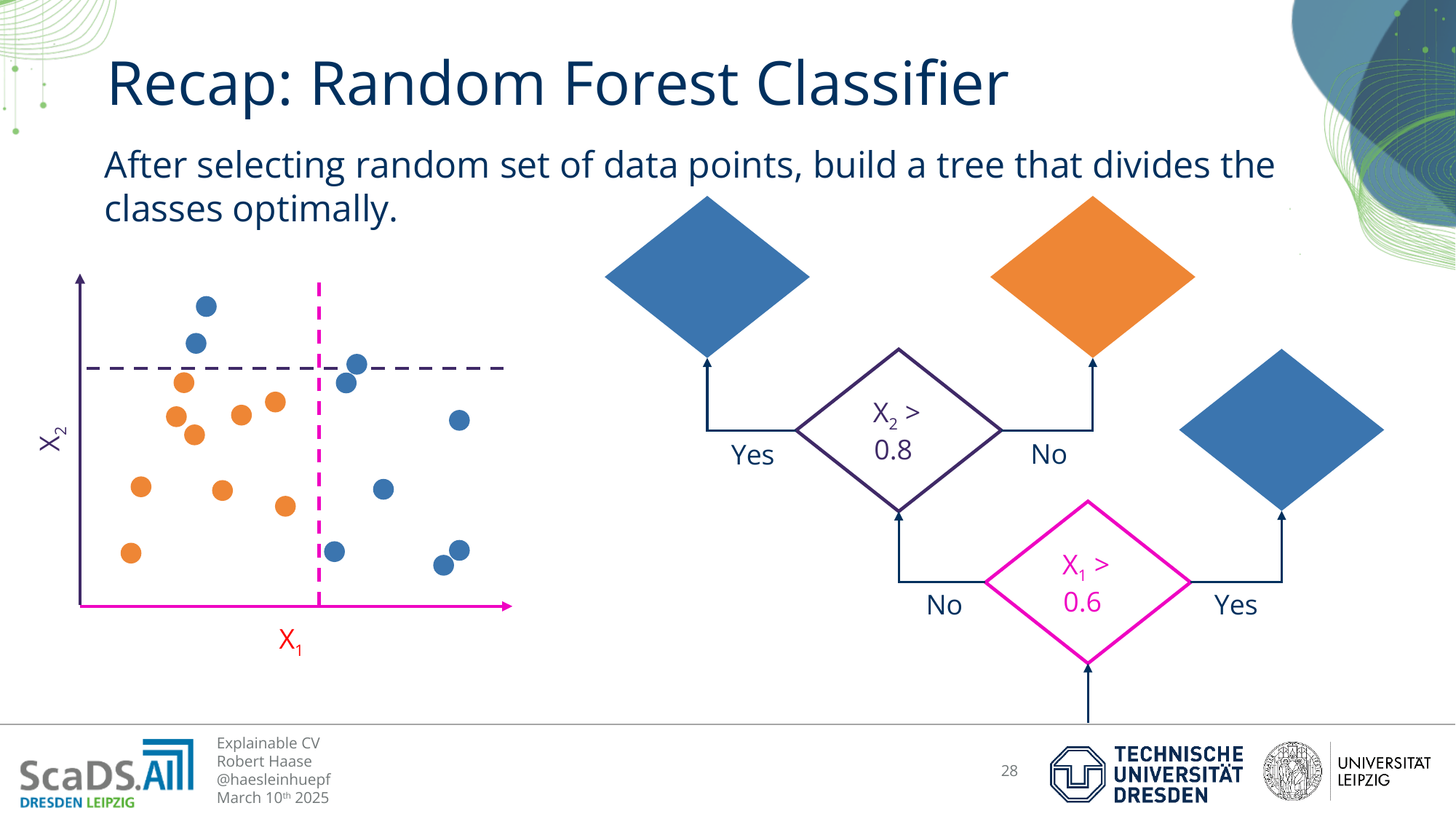

# Recap: Random Forest Classifier
After selecting random set of data points, build a tree that divides the classes optimally.

 X2 > 0.8

X2

No
Yes

 X1 > 0.6

No
Yes
X1